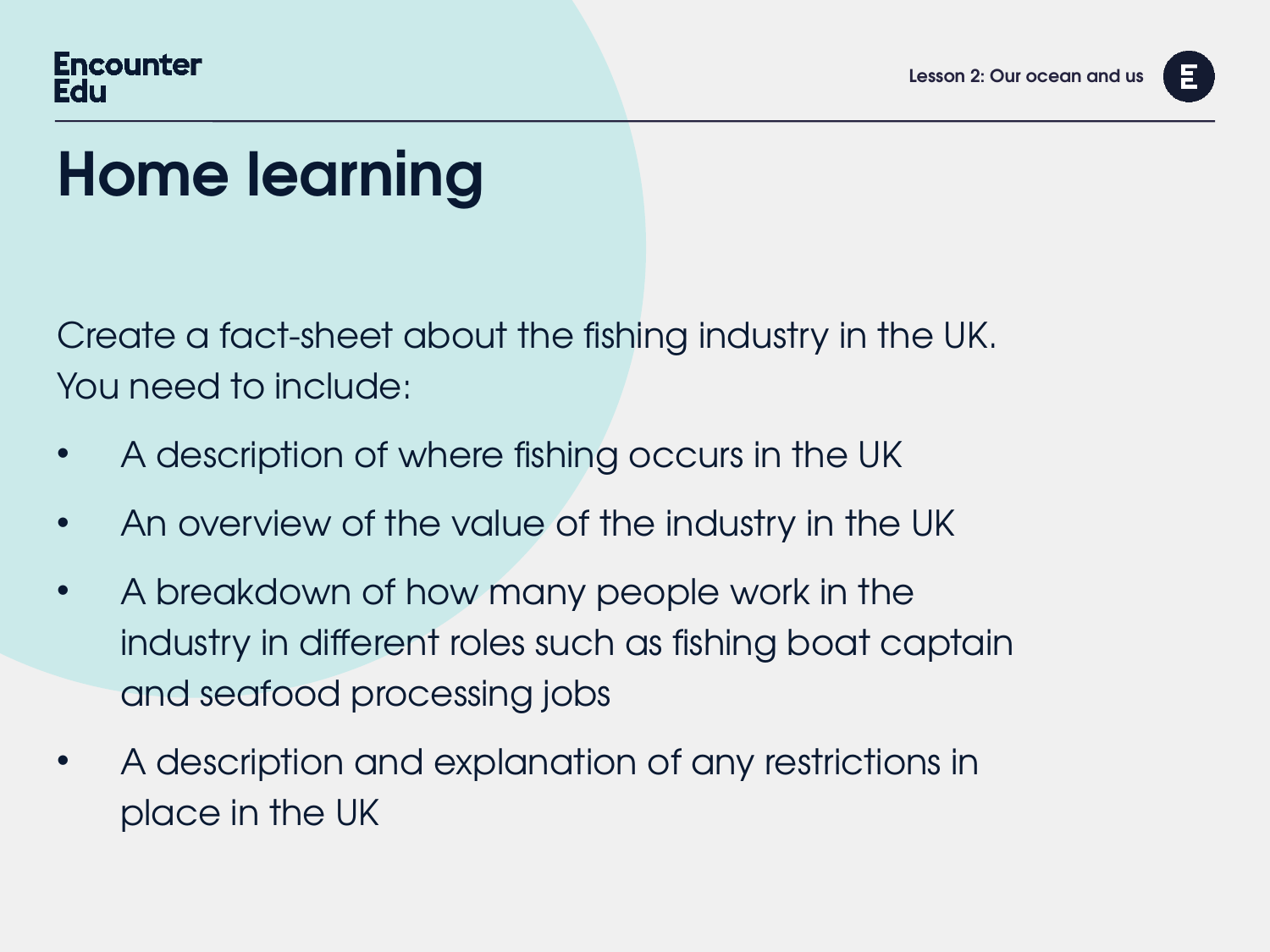

# Lesson 2: Our ocean and us
Home learning

Create a fact-sheet about the fishing industry in the UK. You need to include:
A description of where fishing occurs in the UK
An overview of the value of the industry in the UK
A breakdown of how many people work in the industry in different roles such as fishing boat captain and seafood processing jobs
A description and explanation of any restrictions in place in the UK